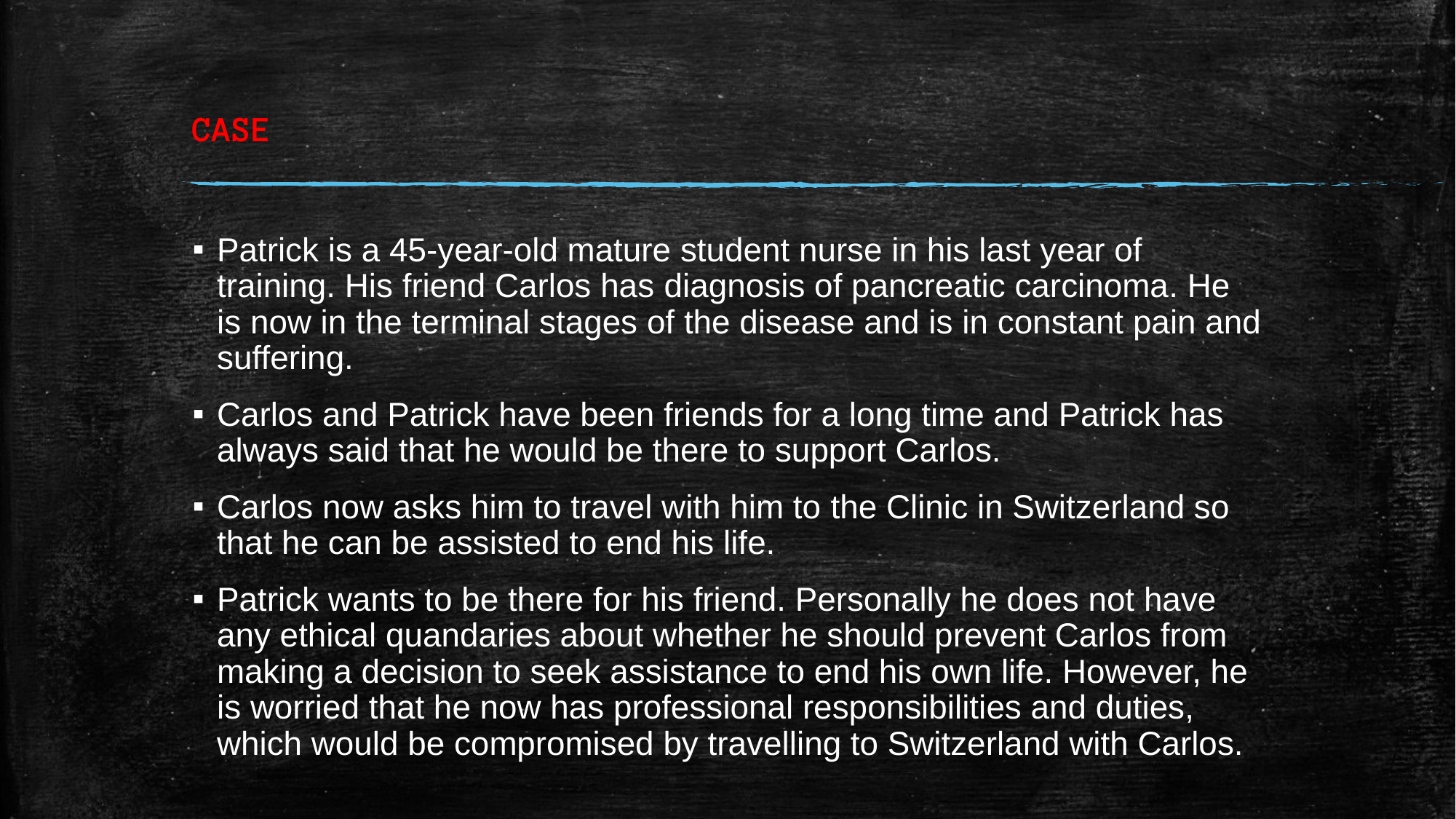

# CASE
Patrick is a 45-year-old mature student nurse in his last year of training. His friend Carlos has diagnosis of pancreatic carcinoma. He is now in the terminal stages of the disease and is in constant pain and suffering.
Carlos and Patrick have been friends for a long time and Patrick has always said that he would be there to support Carlos.
Carlos now asks him to travel with him to the Clinic in Switzerland so that he can be assisted to end his life.
Patrick wants to be there for his friend. Personally he does not have any ethical quandaries about whether he should prevent Carlos from making a decision to seek assistance to end his own life. However, he is worried that he now has professional responsibilities and duties, which would be compromised by travelling to Switzerland with Carlos.